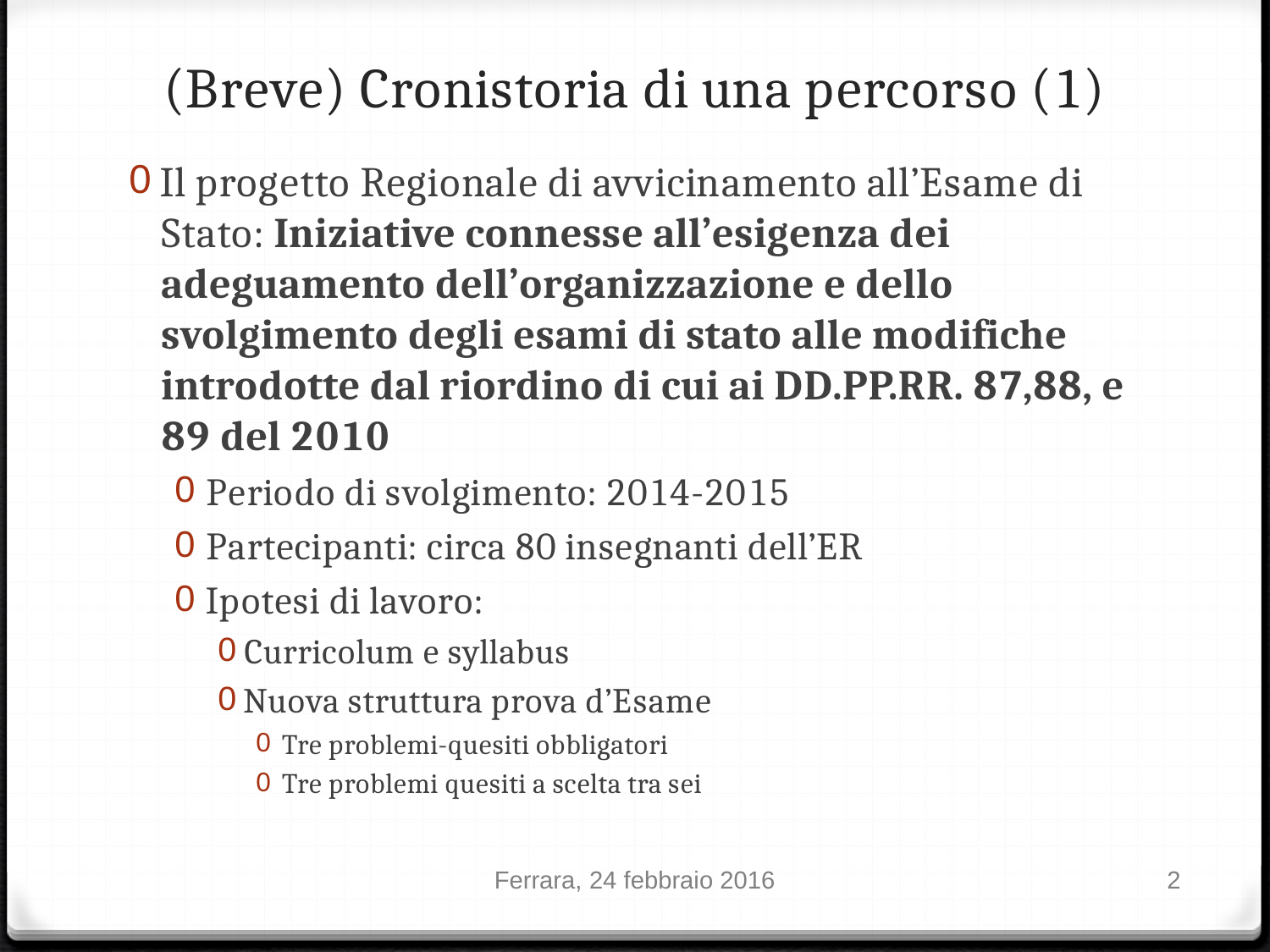

# (Breve) Cronistoria di una percorso (1)
Il progetto Regionale di avvicinamento all’Esame di Stato: Iniziative connesse all’esigenza dei adeguamento dell’organizzazione e dello svolgimento degli esami di stato alle modifiche introdotte dal riordino di cui ai DD.PP.RR. 87,88, e 89 del 2010
Periodo di svolgimento: 2014-2015
Partecipanti: circa 80 insegnanti dell’ER
Ipotesi di lavoro:
Curricolum e syllabus
Nuova struttura prova d’Esame
Tre problemi-quesiti obbligatori
Tre problemi quesiti a scelta tra sei
Ferrara, 24 febbraio 2016
2